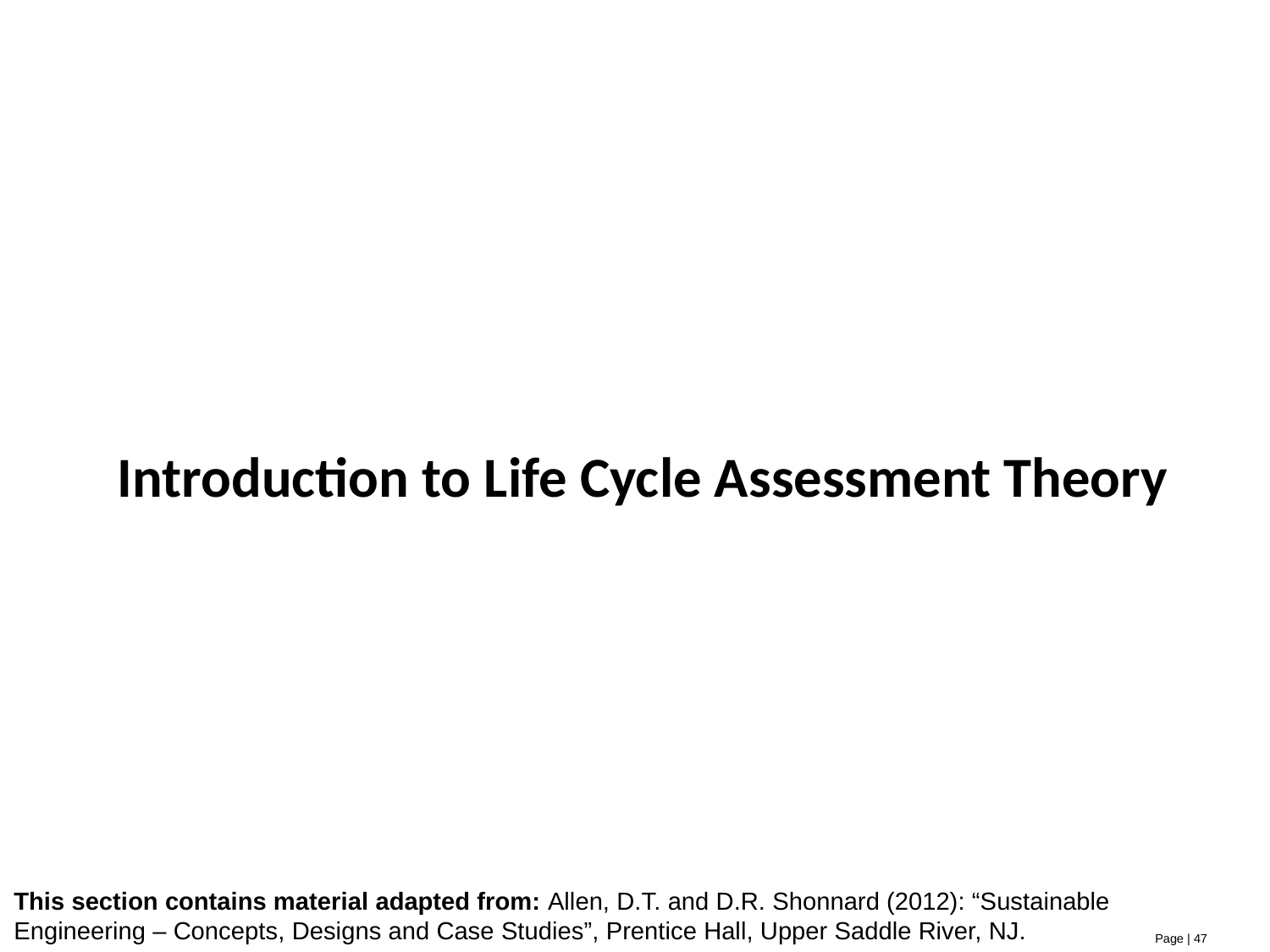

# Introduction to Life Cycle Assessment Theory
This section contains material adapted from: Allen, D.T. and D.R. Shonnard (2012): “Sustainable Engineering – Concepts, Designs and Case Studies”, Prentice Hall, Upper Saddle River, NJ.